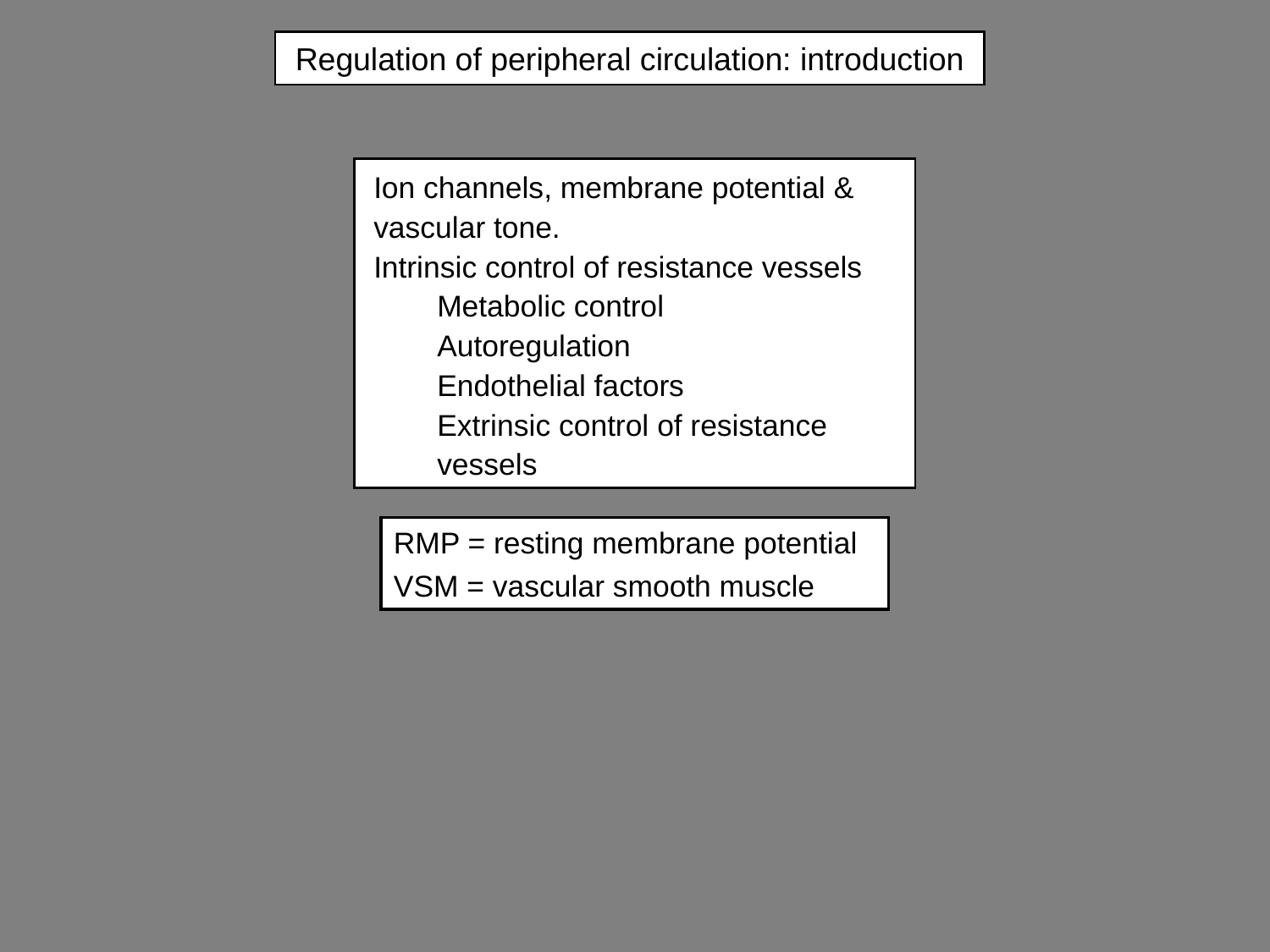

# Regulation of peripheral circulation: introduction
Ion channels, membrane potential & vascular tone.
Intrinsic control of resistance vessels
Metabolic control
Autoregulation
Endothelial factors
Extrinsic control of resistance vessels
RMP = resting membrane potential
VSM = vascular smooth muscle